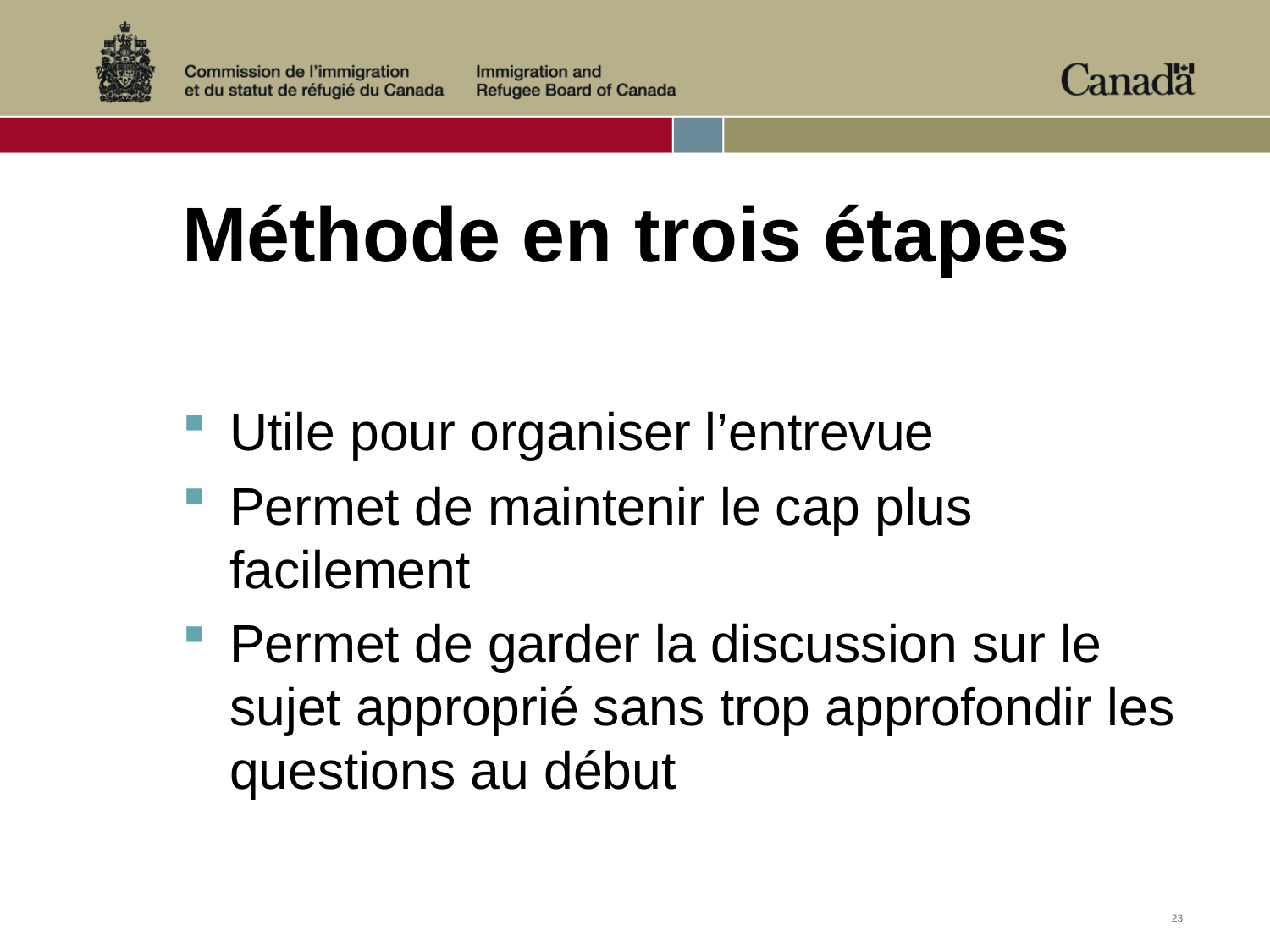

# Méthode en trois étapes
Utile pour organiser l’entrevue
Permet de maintenir le cap plus facilement
Permet de garder la discussion sur le sujet approprié sans trop approfondir les questions au début
23